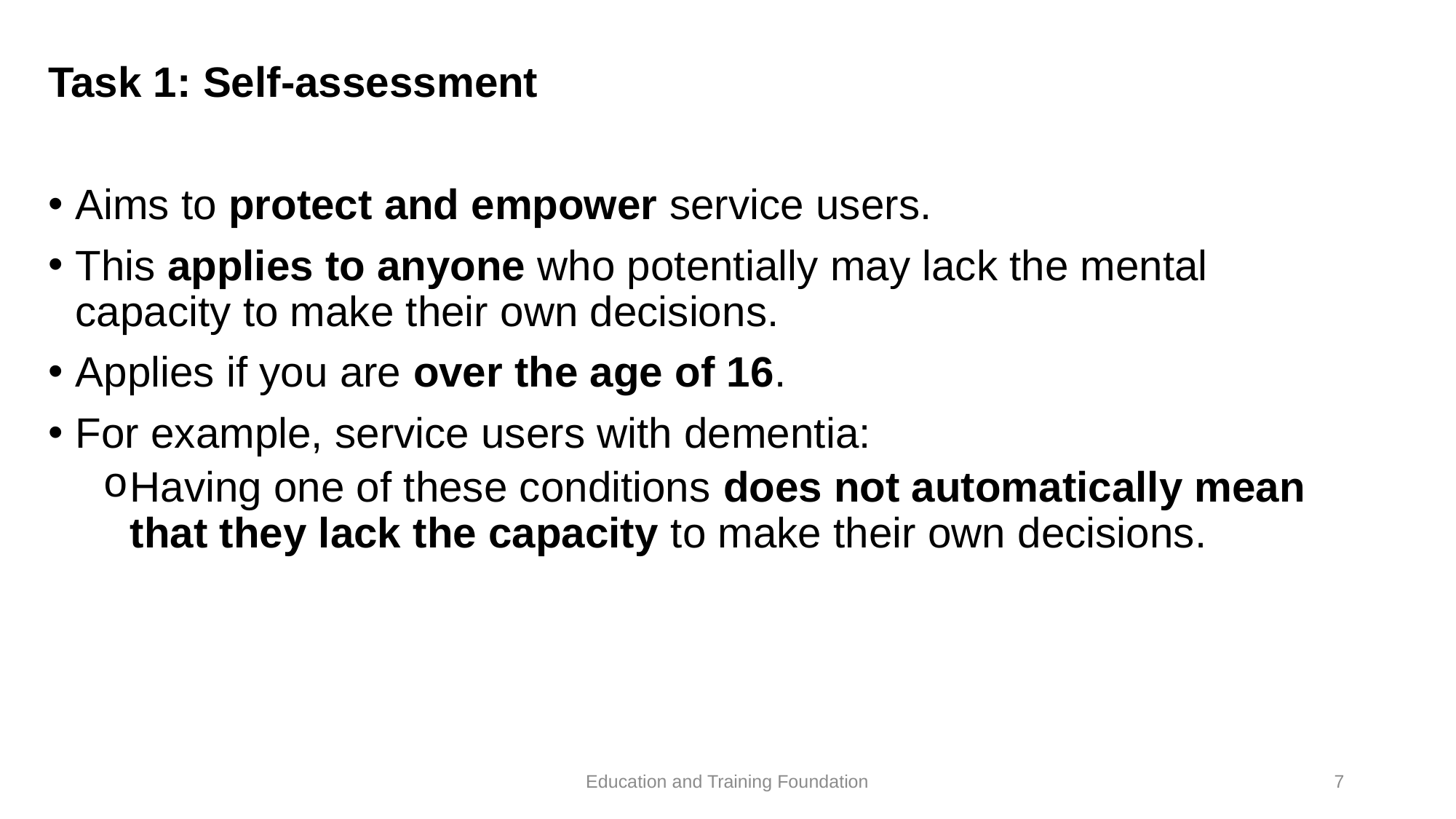

# Task 1: Self-assessment
Aims to protect and empower service users.
This applies to anyone who potentially may lack the mental capacity to make their own decisions.
Applies if you are over the age of 16.
For example, service users with dementia:
Having one of these conditions does not automatically mean that they lack the capacity to make their own decisions.

Education and Training Foundation
7